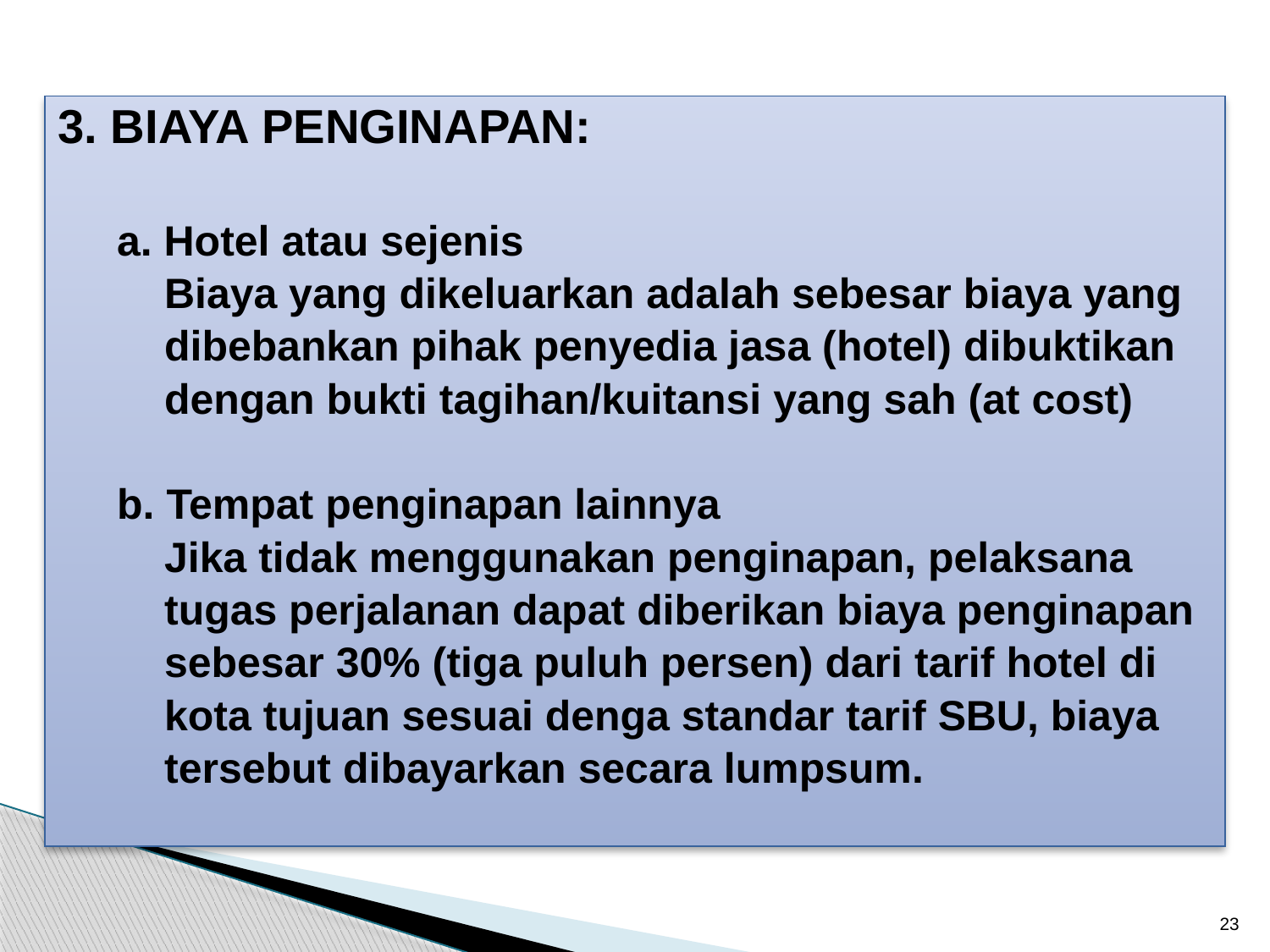

3. BIAYA PENGINAPAN:

     a. Hotel atau sejenis
         Biaya yang dikeluarkan adalah sebesar biaya yang
         dibebankan pihak penyedia jasa (hotel) dibuktikan
         dengan bukti tagihan/kuitansi yang sah (at cost)

     b. Tempat penginapan lainnya
         Jika tidak menggunakan penginapan, pelaksana
         tugas perjalanan dapat diberikan biaya penginapan
         sebesar 30% (tiga puluh persen) dari tarif hotel di
         kota tujuan sesuai denga standar tarif SBU, biaya
         tersebut dibayarkan secara lumpsum.

23